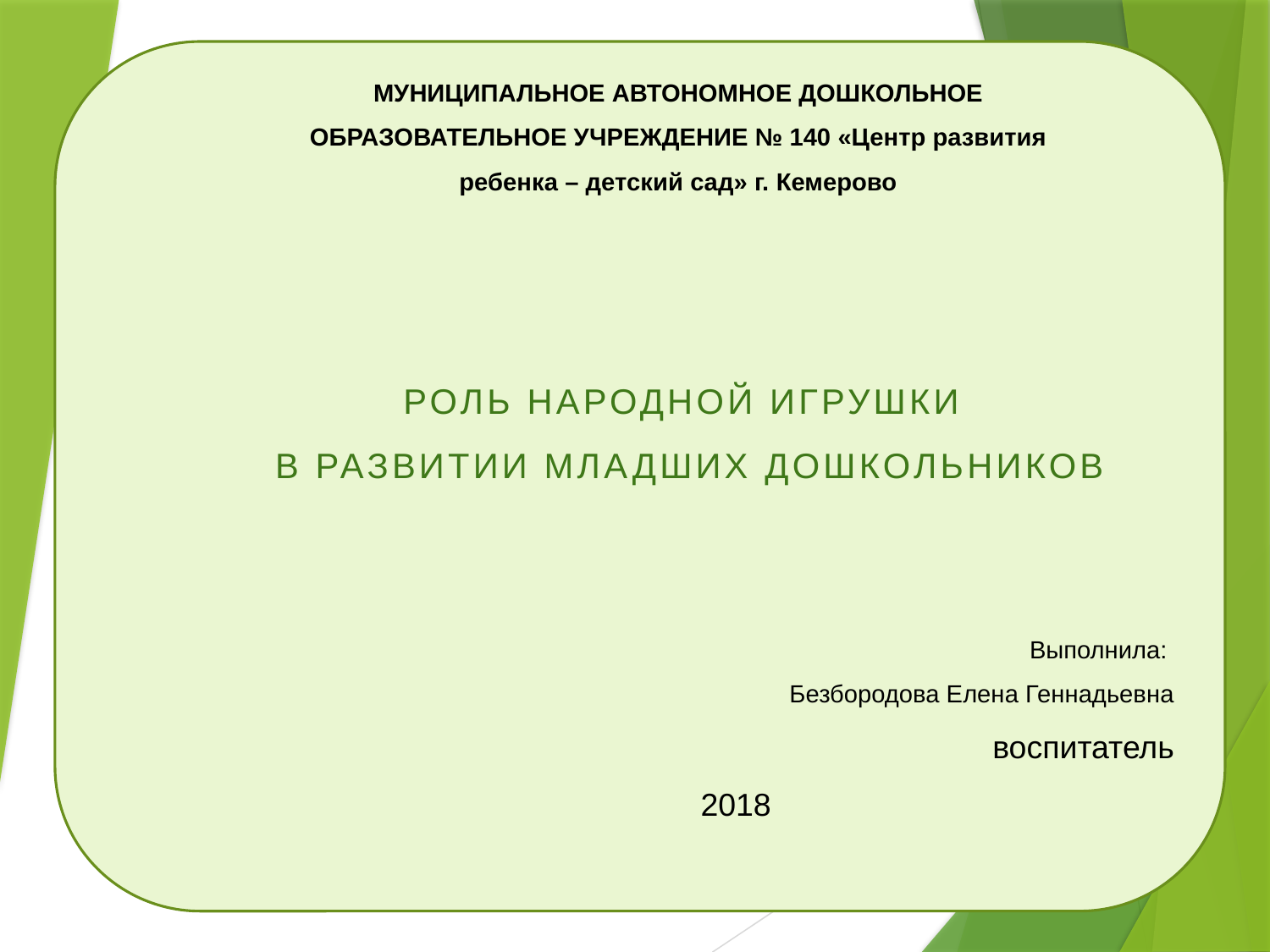

МУНИЦИПАЛЬНОЕ АВТОНОМНОЕ ДОШКОЛЬНОЕ ОБРАЗОВАТЕЛЬНОЕ УЧРЕЖДЕНИЕ № 140 «Центр развития ребенка – детский сад» г. Кемерово
Роль НАРОДНОЙ игрушки
в развитии младших дошкольников

Выполнила:
Безбородова Елена Геннадьевна
воспитатель
2018